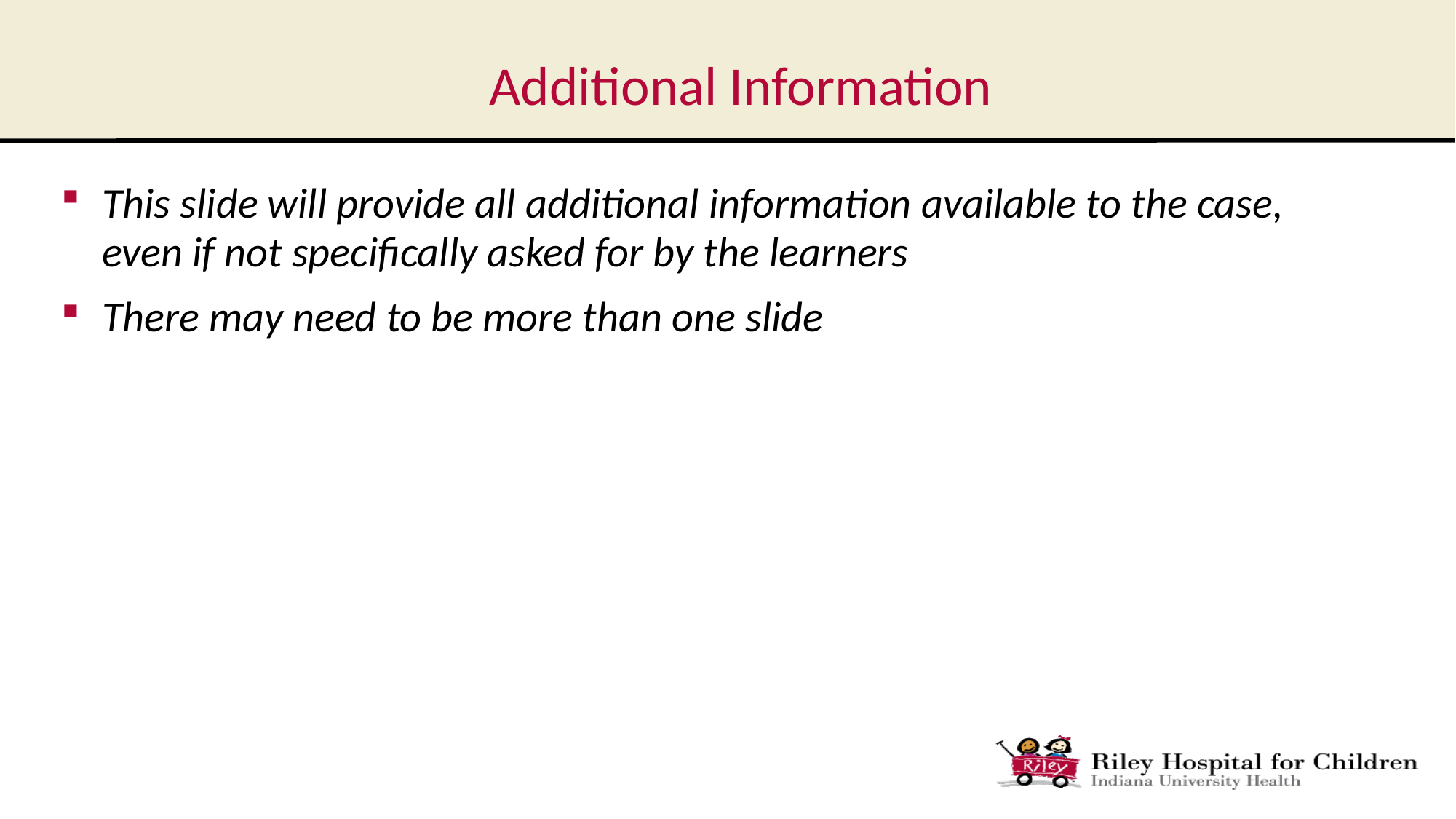

# Additional Information
This slide will provide all additional information available to the case, even if not specifically asked for by the learners
There may need to be more than one slide